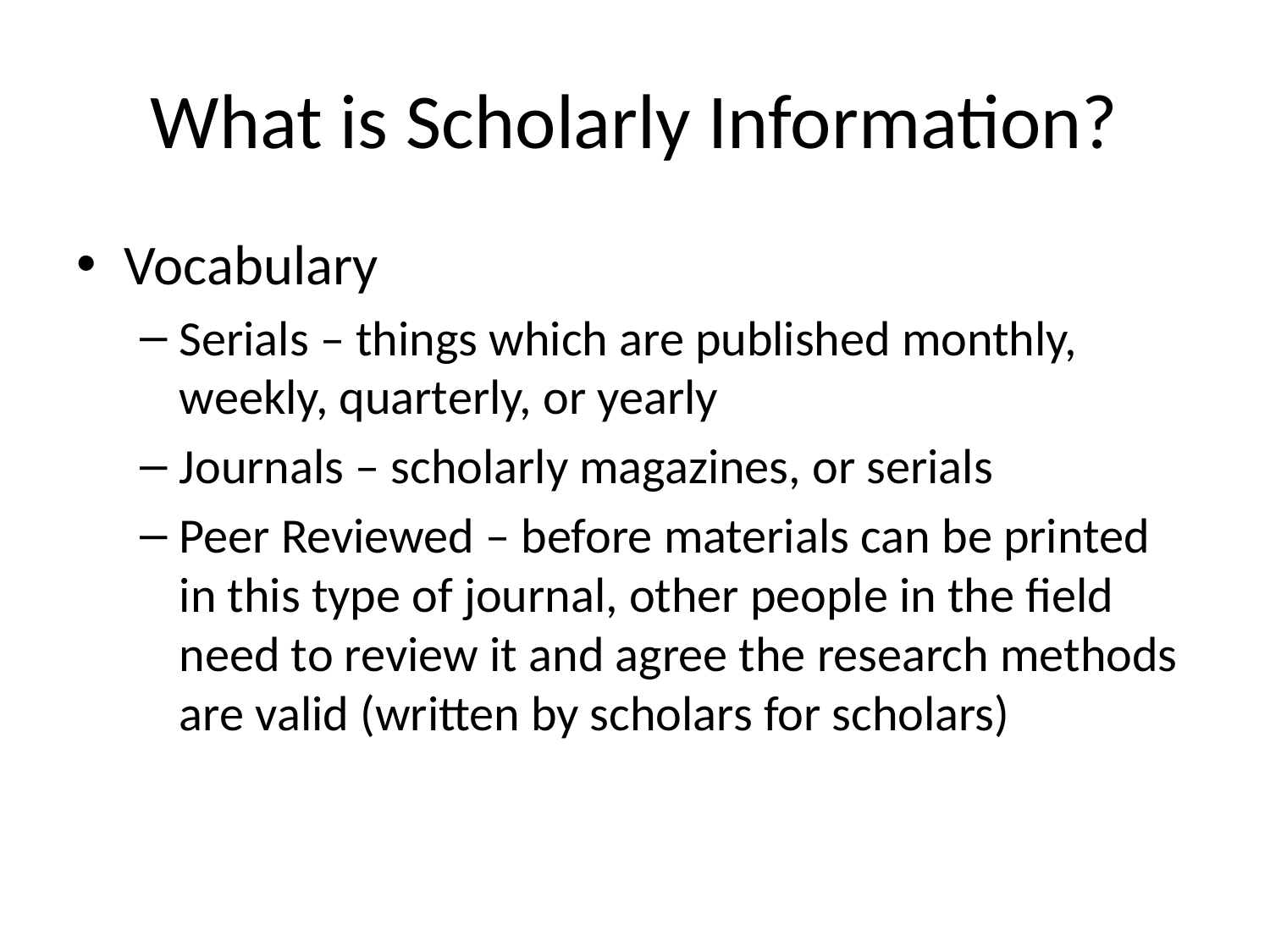

# What is Scholarly Information?
Vocabulary
Serials – things which are published monthly, weekly, quarterly, or yearly
Journals – scholarly magazines, or serials
Peer Reviewed – before materials can be printed in this type of journal, other people in the field need to review it and agree the research methods are valid (written by scholars for scholars)